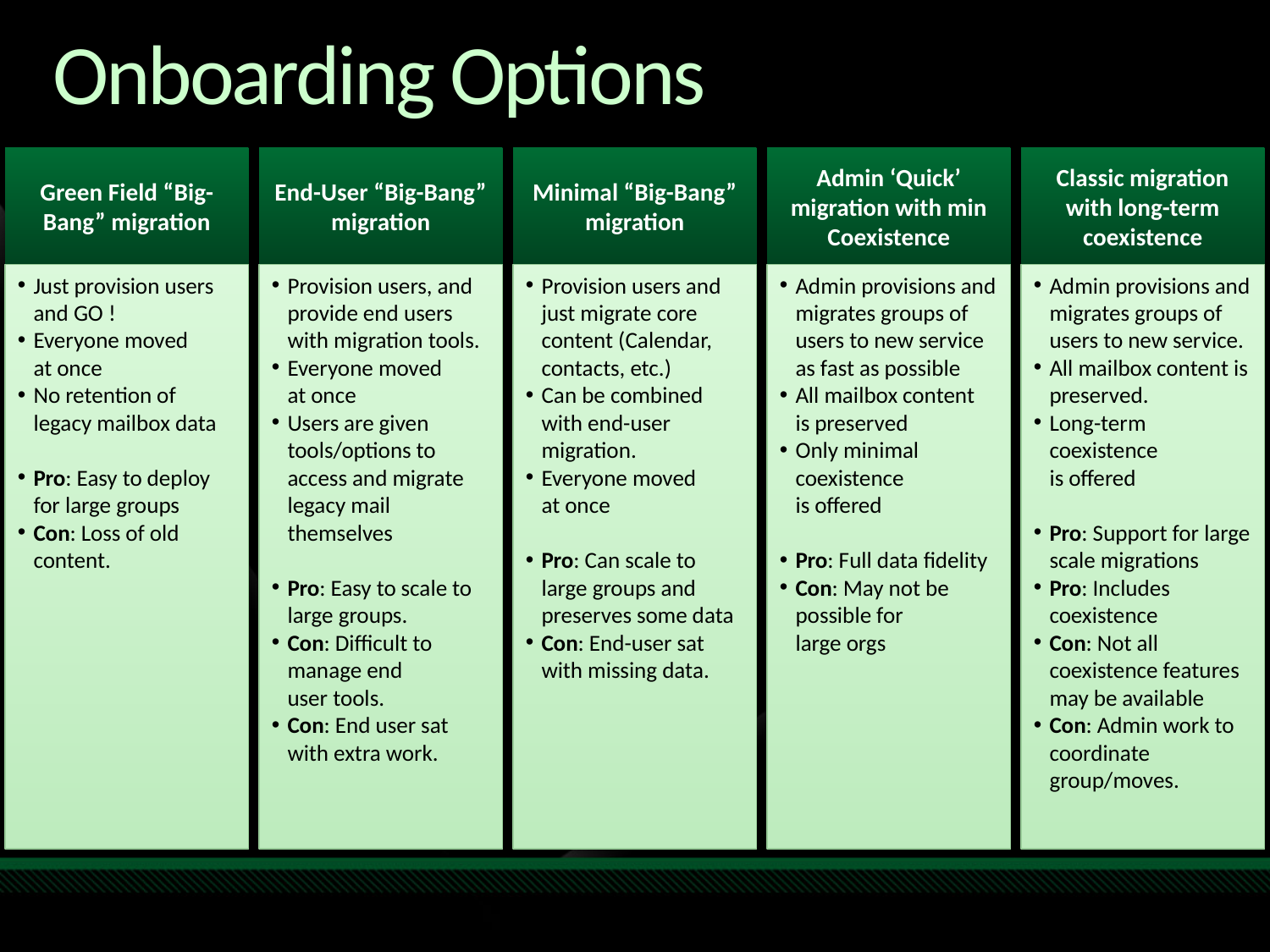

# Onboarding Options
Green Field “Big-Bang” migration
End-User “Big-Bang” migration
Minimal “Big-Bang” migration
Admin ‘Quick’ migration with min Coexistence
Classic migration with long-term coexistence
Just provision users and GO !
Everyone moved
at once
No retention of legacy mailbox data

Pro: Easy to deploy for large groups
Con: Loss of old content.
Provision users, and provide end users with migration tools.
Everyone moved
at once
Users are given tools/options to access and migrate legacy mail themselves

Pro: Easy to scale to large groups.
Con: Difficult to manage end
user tools.
Con: End user sat with extra work.
Provision users and just migrate core content (Calendar, contacts, etc.)
Can be combined with end-user migration.
Everyone moved
at once

Pro: Can scale to large groups and preserves some data
Con: End-user sat with missing data.
Admin provisions and migrates groups of users to new service as fast as possible
All mailbox content
is preserved
Only minimal coexistence
is offered

Pro: Full data fidelity
Con: May not be possible for
large orgs
Admin provisions and migrates groups of users to new service.
All mailbox content is preserved.
Long-term coexistence
is offered

Pro: Support for large scale migrations
Pro: Includes coexistence
Con: Not all coexistence features may be available
Con: Admin work to coordinate group/moves.